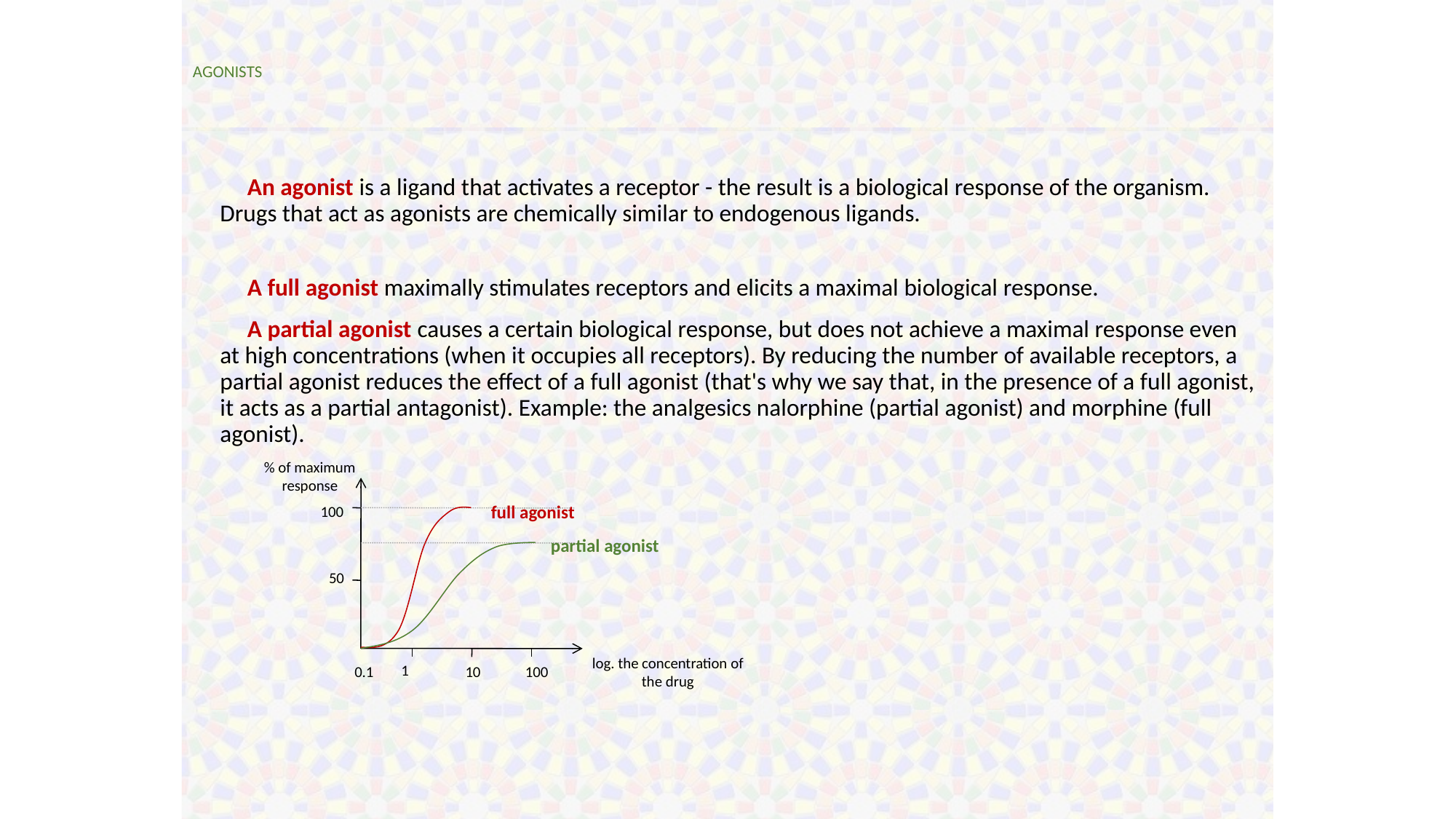

# AGONISTS

          An agonist is a ligand that activates a receptor - the result is a biological response of the organism. Drugs that act as agonists are chemically similar to endogenous ligands.

          A full agonist maximally stimulates receptors and elicits a maximal biological response.
          A partial agonist causes a certain biological response, but does not achieve a maximal response even at high concentrations (when it occupies all receptors). By reducing the number of available receptors, a partial agonist reduces the effect of a full agonist (that's why we say that, in the presence of a full agonist, it acts as a partial antagonist). Example: the analgesics nalorphine (partial agonist) and morphine (full agonist).

% of maximum response
full agonist
100

partial agonist

50
log. the concentration of the drug
1
0.1
10
100